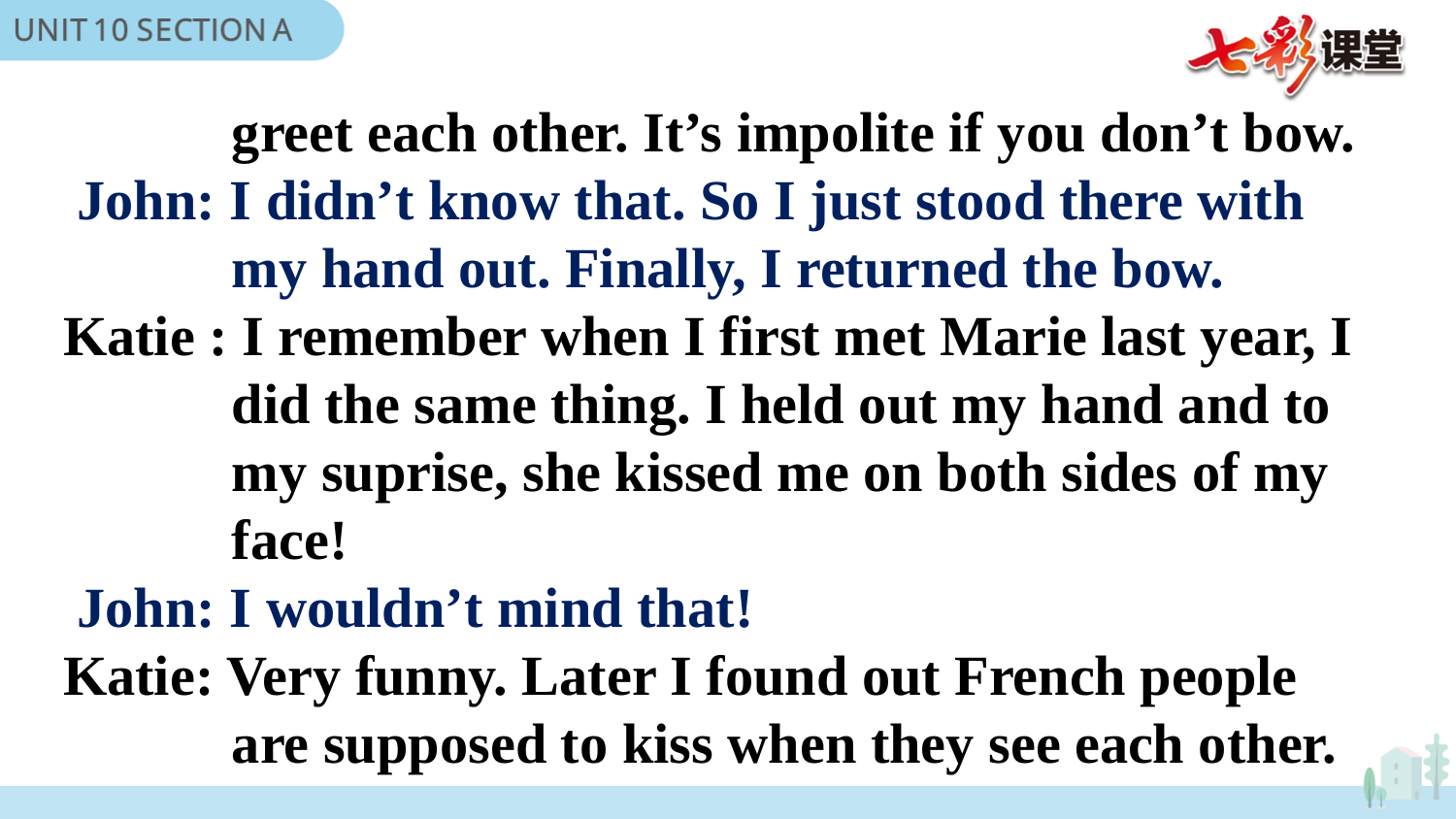

greet each other. It’s impolite if you don’t bow.
 John: I didn’t know that. So I just stood there with
            my hand out. Finally, I returned the bow.
Katie : I remember when I first met Marie last year, I
            did the same thing. I held out my hand and to
            my suprise, she kissed me on both sides of my
            face!
 John: I wouldn’t mind that!
Katie: Very funny. Later I found out French people
            are supposed to kiss when they see each other.